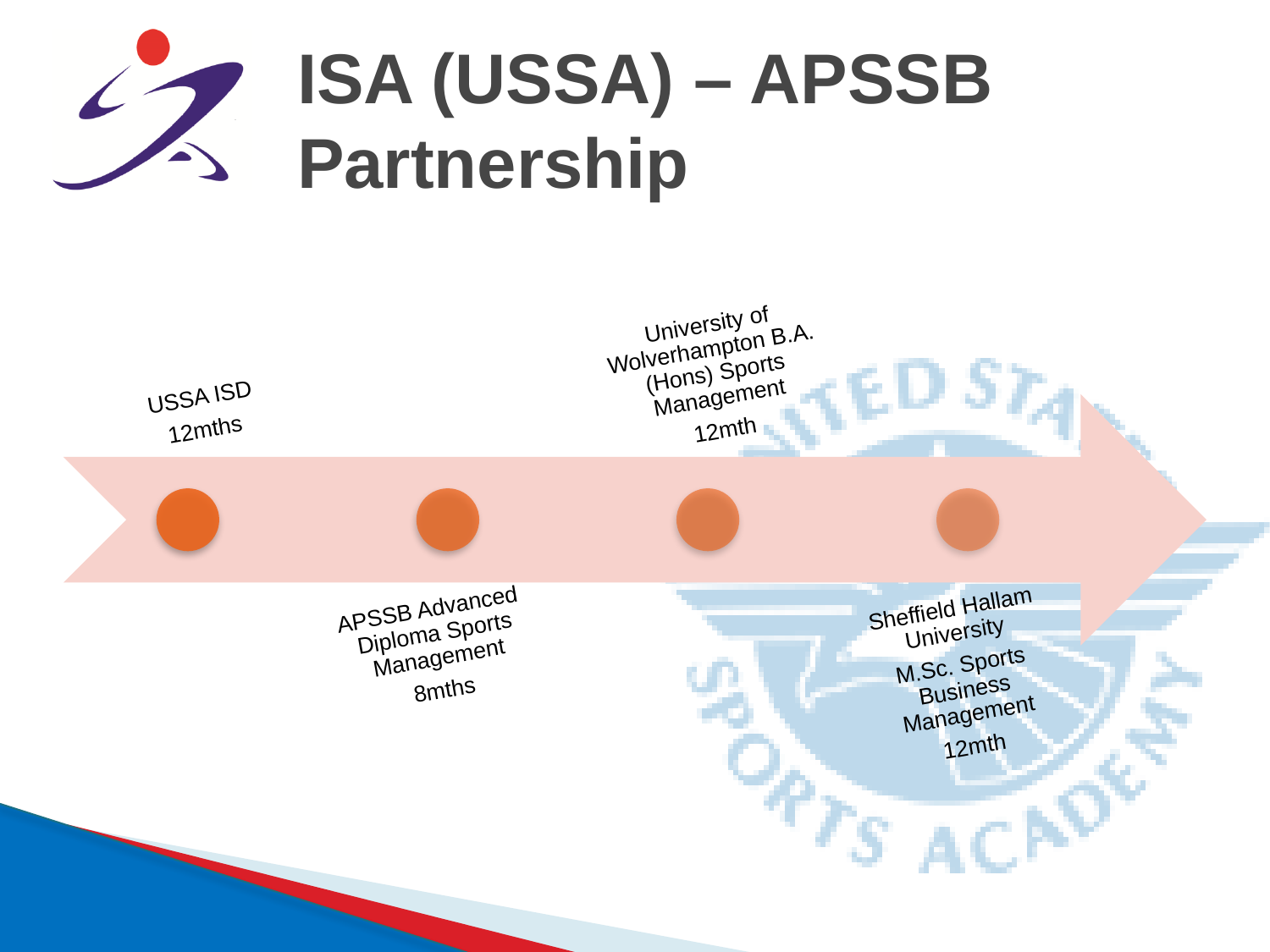

# ISA (USSA) – APSSB Partnership
USSA ISD
12mths
APSSB Advanced  Diploma Sports Management
8mths
University of Wolverhampton B.A. (Hons) Sports Management
12mth
Sheffield Hallam University
M.Sc. Sports Business Management
12mth